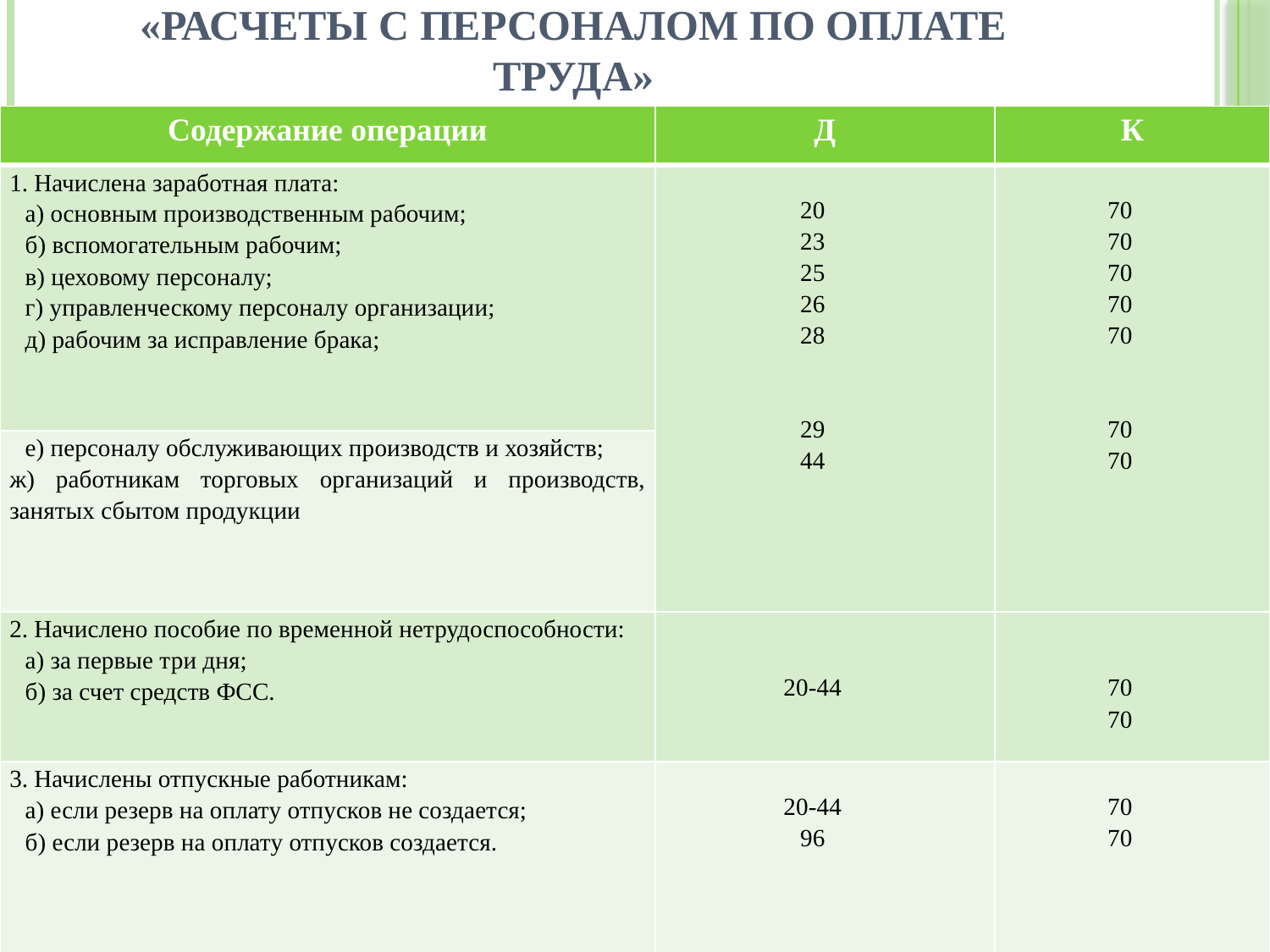

# Корреспонденция счетов по счету 70 «Расчеты с персоналом по оплате труда»
| Содержание операции | Д | К |
| --- | --- | --- |
| 1. Начислена заработная плата: а) основным производственным рабочим; б) вспомогательным рабочим; в) цеховому персоналу; г) управленческому персоналу организации; д) рабочим за исправление брака; | 20 23 25 26 28 29 44 | 70 70 70 70 70 70 70 |
| е) персоналу обслуживающих производств и хозяйств; ж) работникам торговых организаций и производств, занятых сбытом продукции |  |  |
| 2. Начислено пособие по временной нетрудоспособности: а) за первые три дня; б) за счет средств ФСС. | 20-44 | 70 70 |
| 3. Начислены отпускные работникам: а) если резерв на оплату отпусков не создается; б) если резерв на оплату отпусков создается. | 20-44 96 | 70 70 |